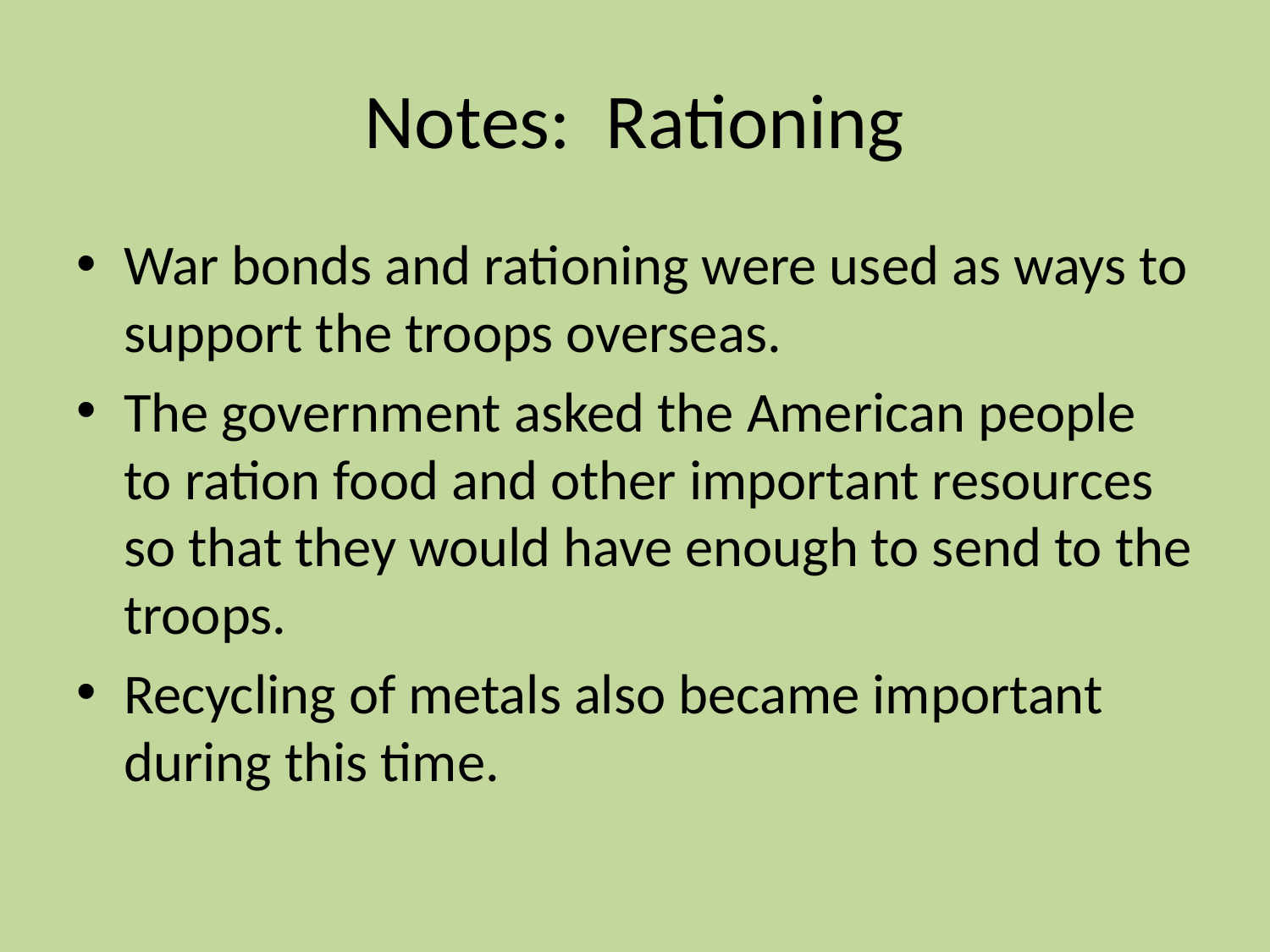

# Notes:  Rationing
War bonds and rationing were used as ways to support the troops overseas.
The government asked the American people to ration food and other important resources so that they would have enough to send to the troops.
Recycling of metals also became important during this time.